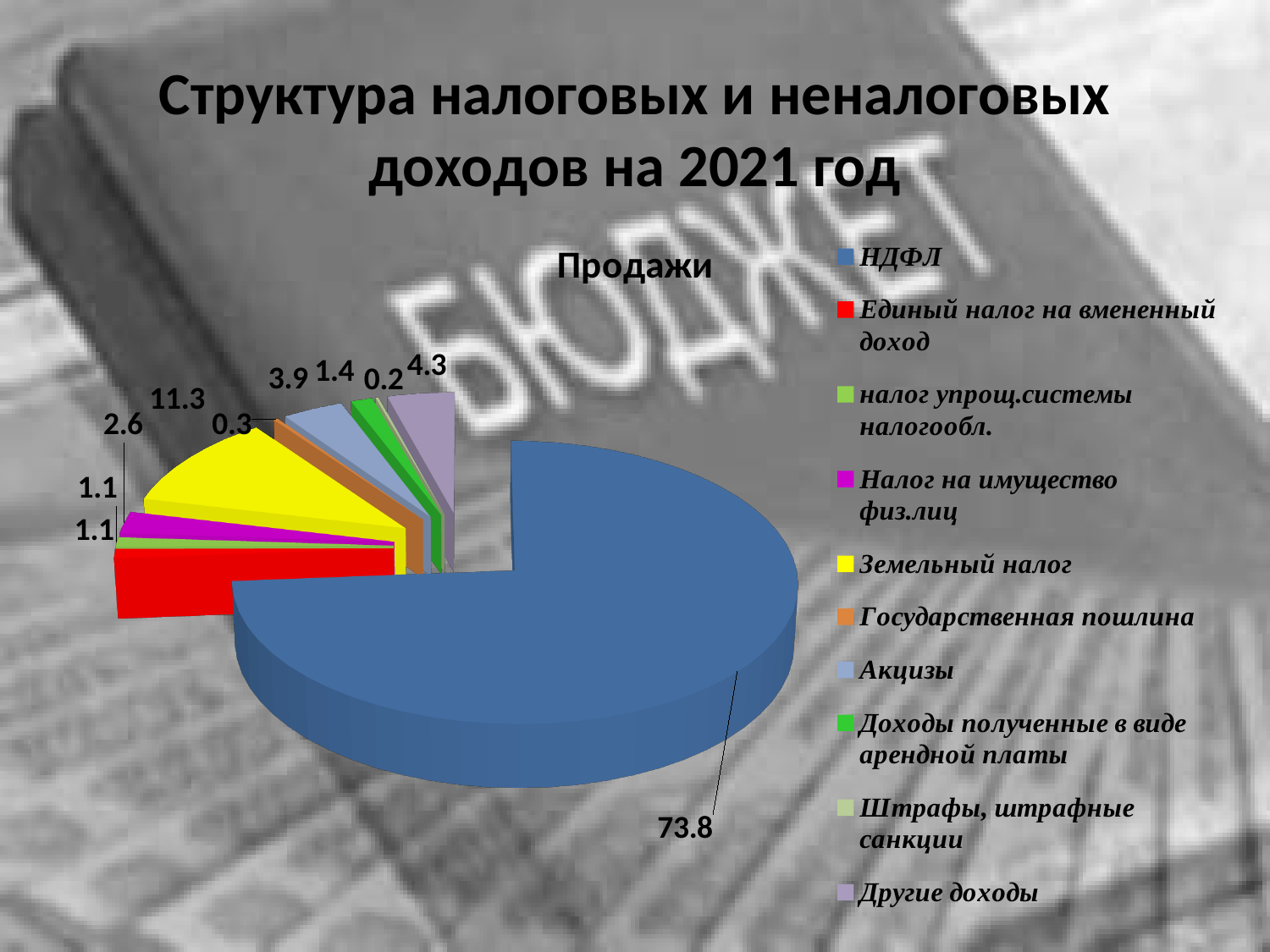

# Структура налоговых и неналоговых доходов на 2021 год

[unsupported chart]